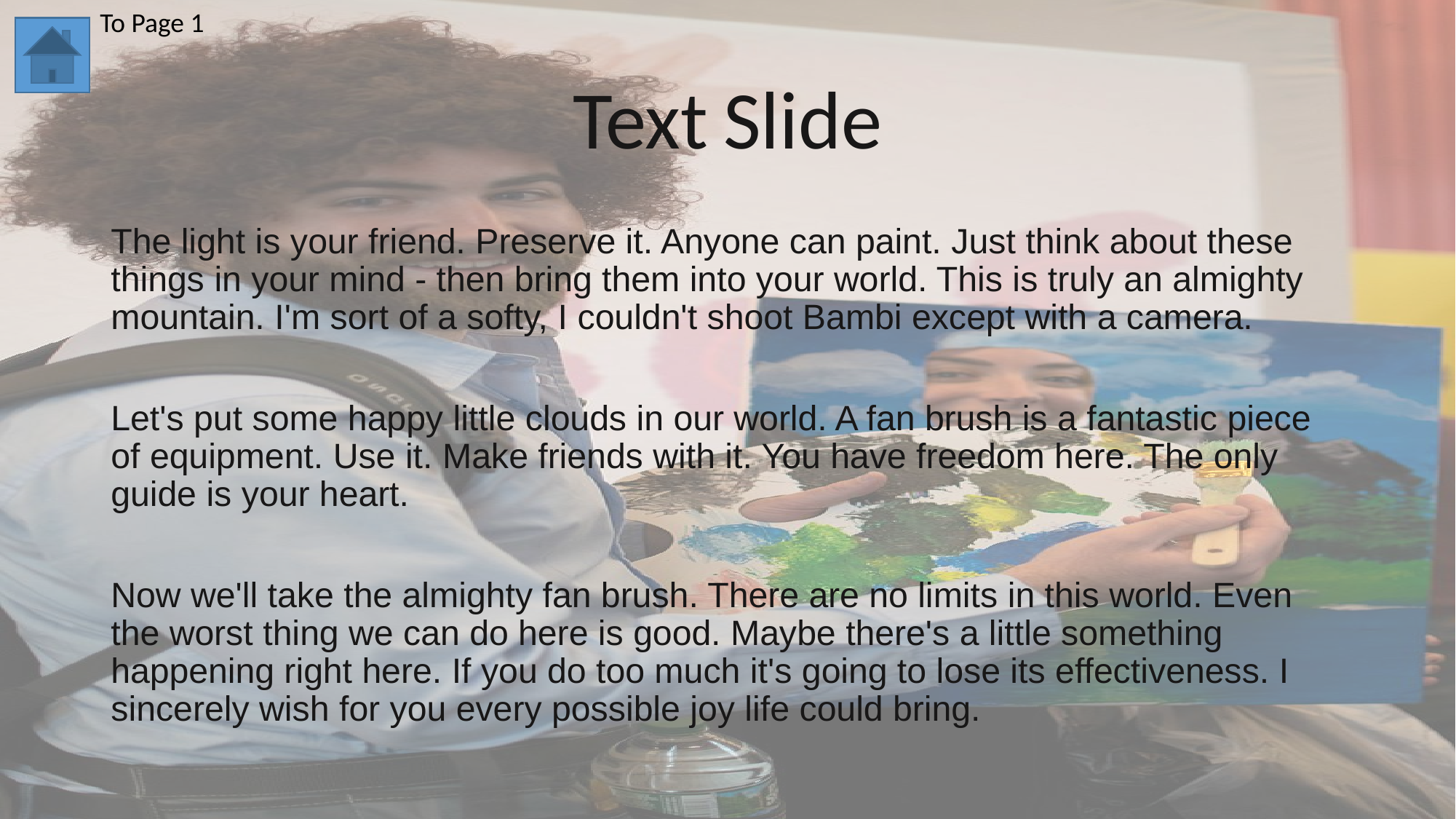

To Page 1

# Text Slide
The light is your friend. Preserve it. Anyone can paint. Just think about these things in your mind - then bring them into your world. This is truly an almighty mountain. I'm sort of a softy, I couldn't shoot Bambi except with a camera.

Let's put some happy little clouds in our world. A fan brush is a fantastic piece of equipment. Use it. Make friends with it. You have freedom here. The only guide is your heart.

Now we'll take the almighty fan brush. There are no limits in this world. Even the worst thing we can do here is good. Maybe there's a little something happening right here. If you do too much it's going to lose its effectiveness. I sincerely wish for you every possible joy life could bring.